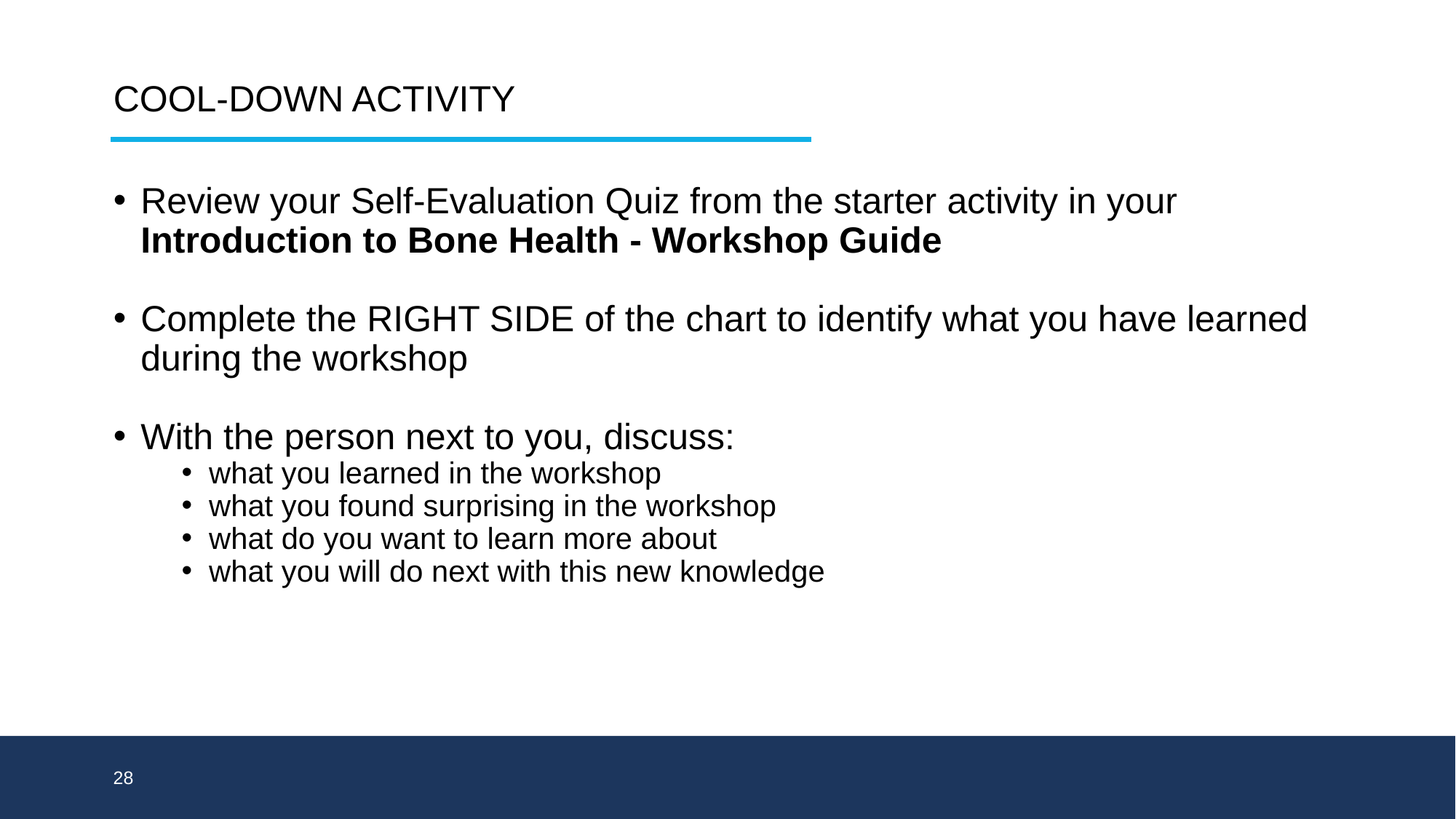

# Cool-down Activity
Review your Self-Evaluation Quiz from the starter activity in your Introduction to Bone Health - Workshop Guide

Complete the RIGHT SIDE of the chart to identify what you have learned during the workshop

With the person next to you, discuss:
what you learned in the workshop
what you found surprising in the workshop
what do you want to learn more about
what you will do next with this new knowledge